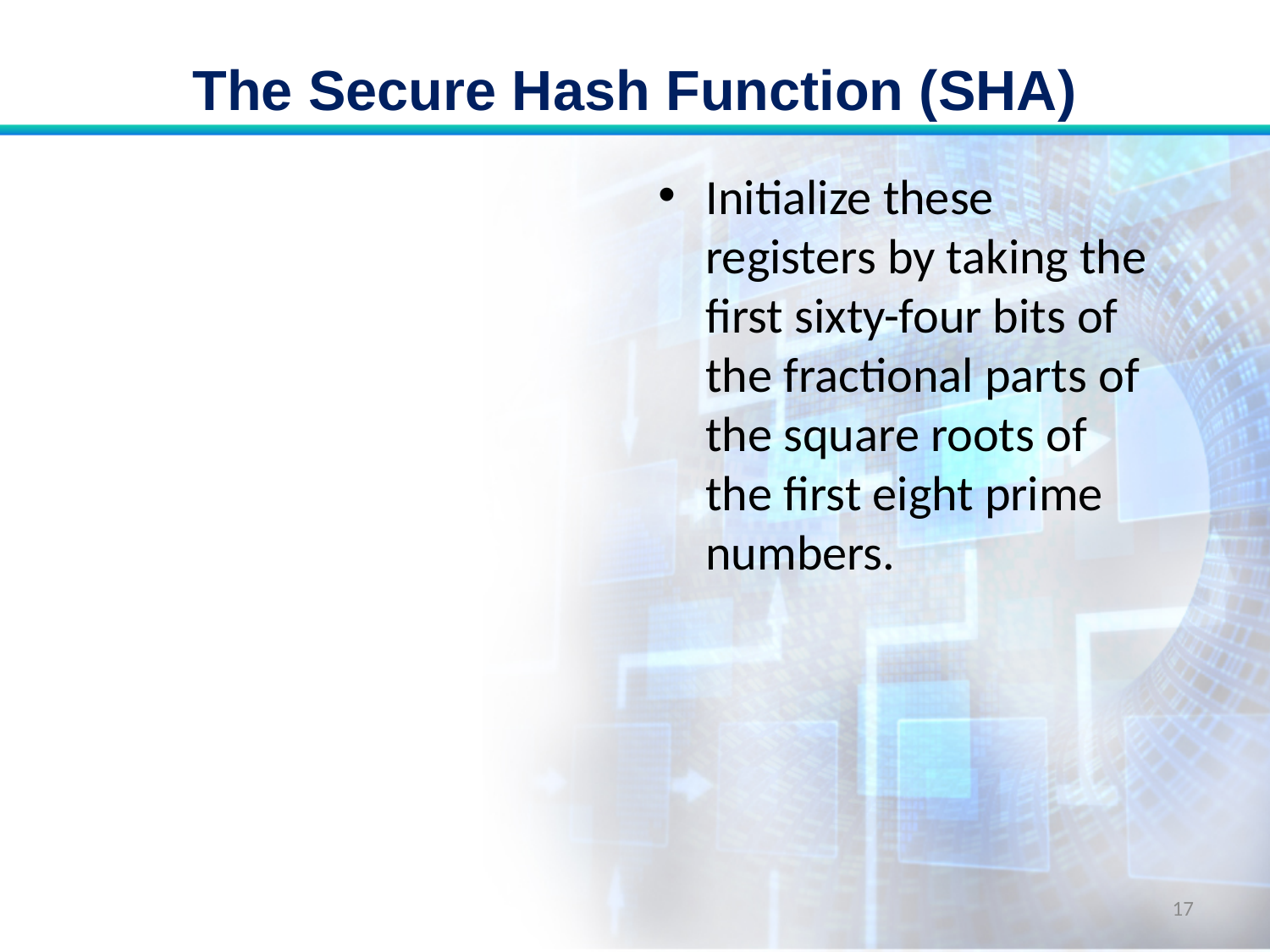

# The Secure Hash Function (SHA)
Initialize these registers by taking the first sixty-four bits of the fractional parts of the square roots of the first eight prime numbers.

17